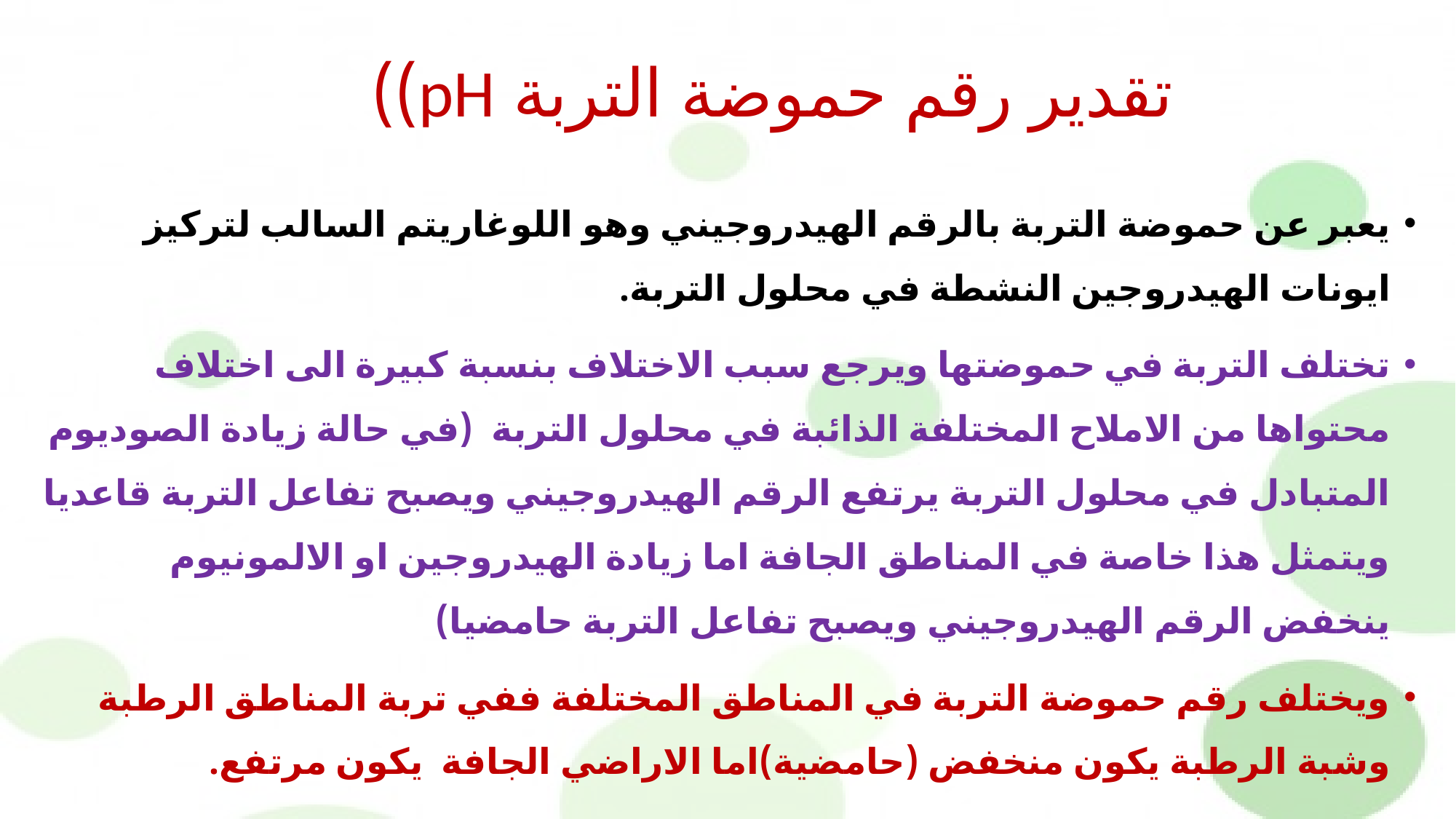

# تقدير رقم حموضة التربة pH))
يعبر عن حموضة التربة بالرقم الهيدروجيني وهو اللوغاريتم السالب لتركيز ايونات الهيدروجين النشطة في محلول التربة.
تختلف التربة في حموضتها ويرجع سبب الاختلاف بنسبة كبيرة الى اختلاف محتواها من الاملاح المختلفة الذائبة في محلول التربة  (في حالة زيادة الصوديوم المتبادل في محلول التربة يرتفع الرقم الهيدروجيني ويصبح تفاعل التربة قاعديا ويتمثل هذا خاصة في المناطق الجافة اما زيادة الهيدروجين او الالمونيوم ينخفض الرقم الهيدروجيني ويصبح تفاعل التربة حامضيا)
ويختلف رقم حموضة التربة في المناطق المختلفة ففي تربة المناطق الرطبة وشبة الرطبة يكون منخفض (حامضية)اما الاراضي الجافة  يكون مرتفع.